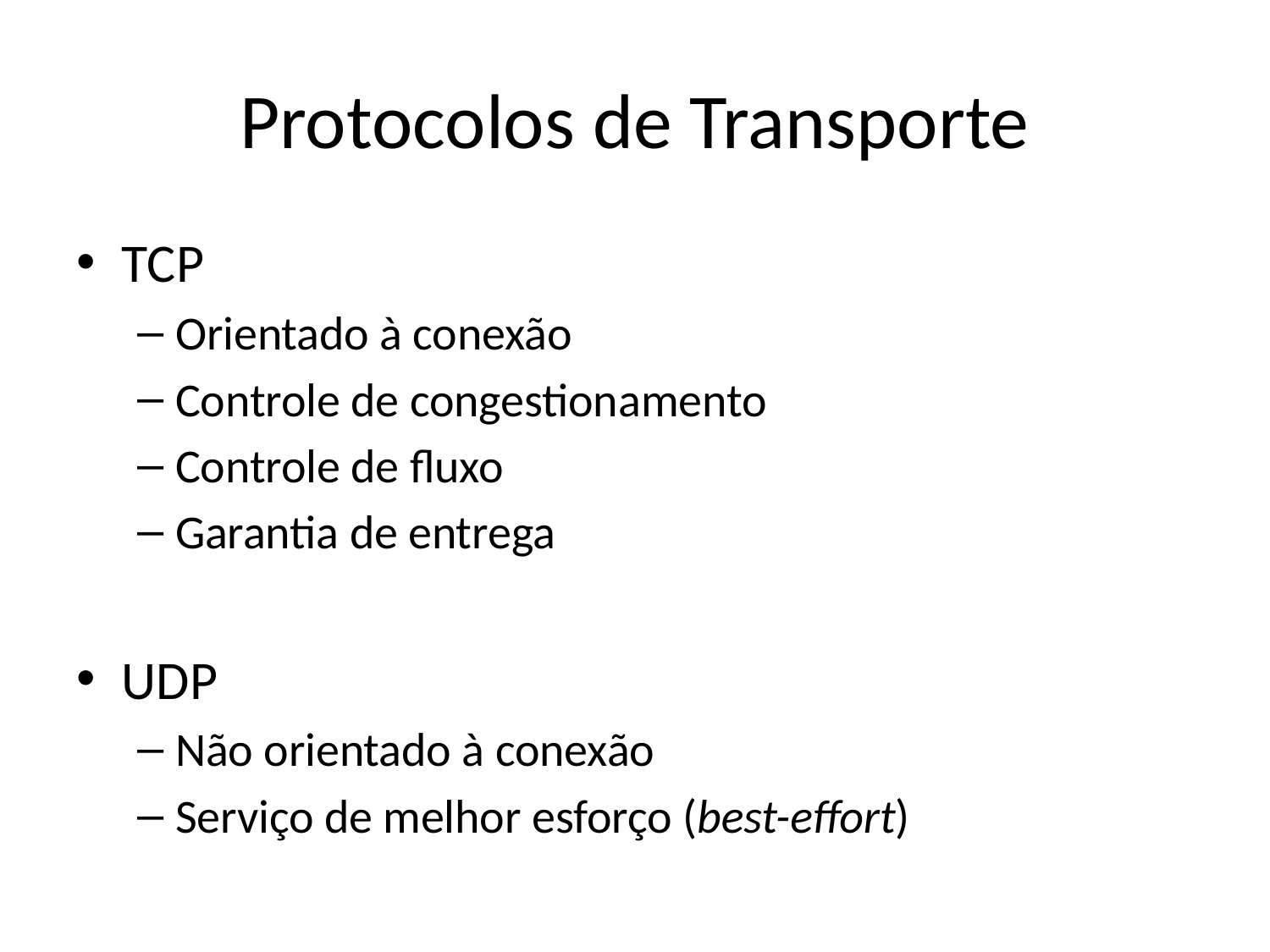

# Protocolos de Transporte
TCP
Orientado à conexão
Controle de congestionamento
Controle de fluxo
Garantia de entrega

UDP
Não orientado à conexão
Serviço de melhor esforço (best-effort)